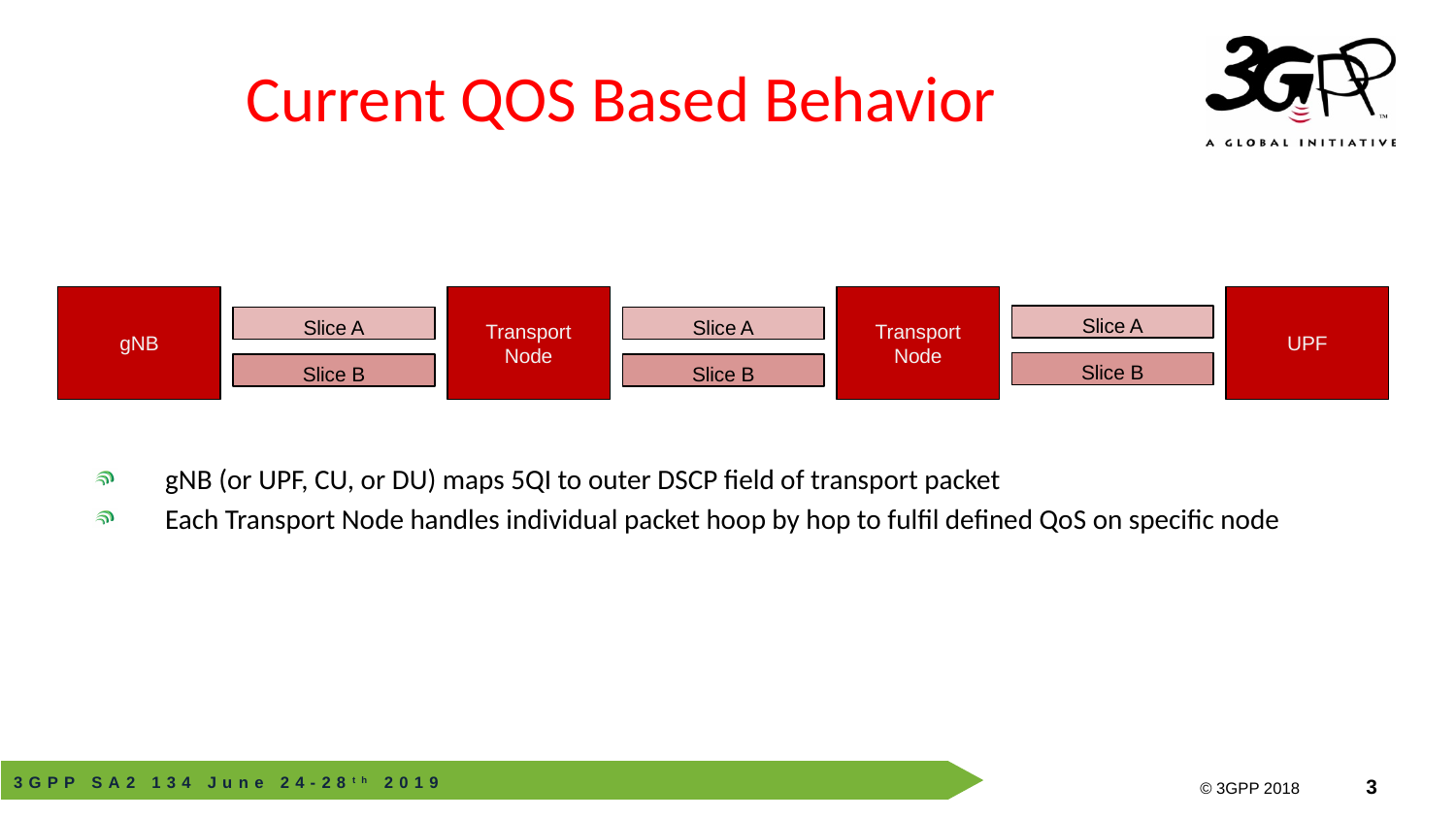

# Current QOS Based Behavior
gNB
Transport
Node
Transport
Node
UPF
Slice A
Slice A
Slice A
Slice B
Slice B
Slice B
gNB (or UPF, CU, or DU) maps 5QI to outer DSCP field of transport packet
Each Transport Node handles individual packet hoop by hop to fulfil defined QoS on specific node